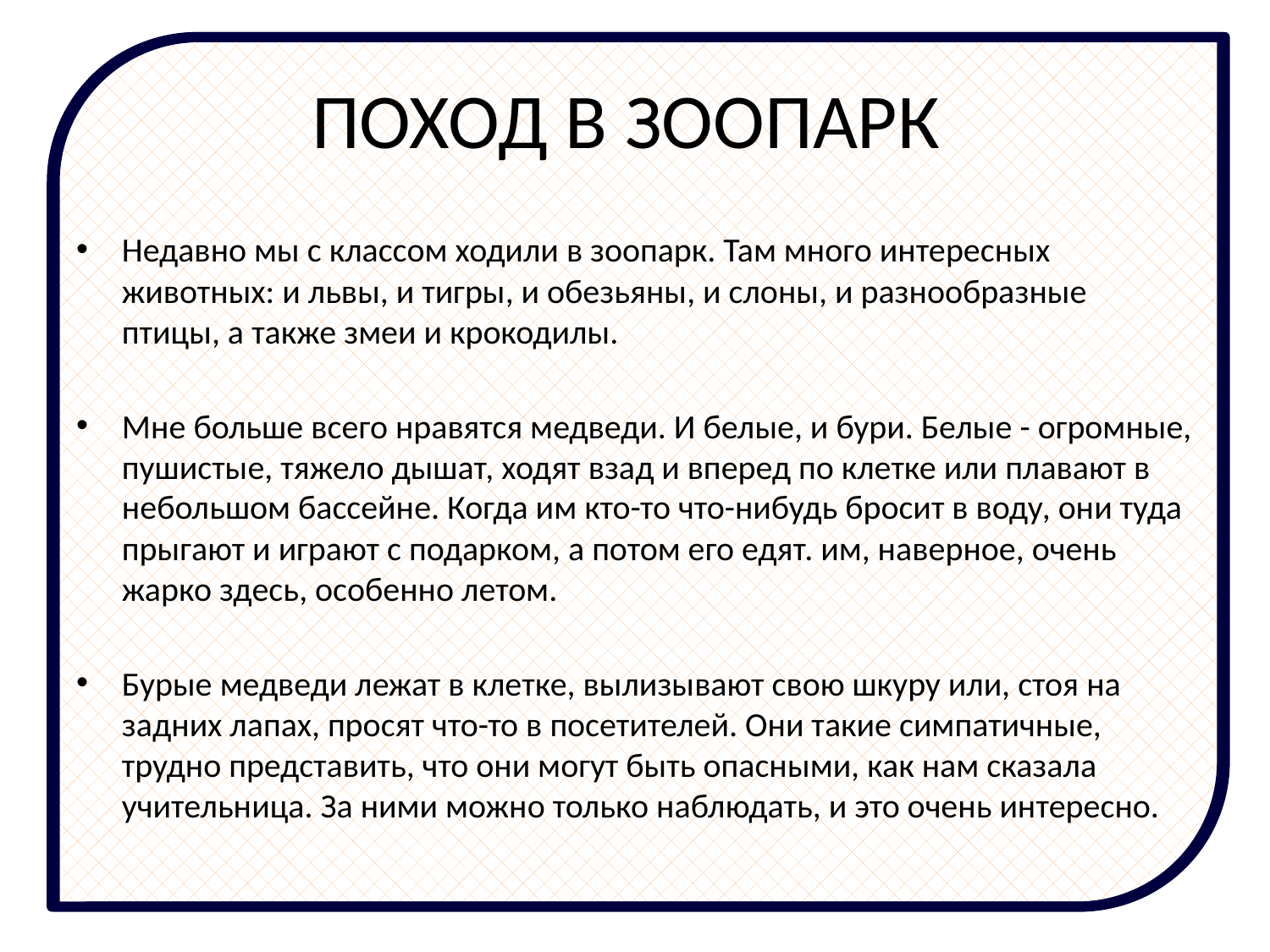

# ПОХОД В ЗООПАРК
Недавно мы с классом ходили в зоопарк. Там много интересных животных: и львы, и тигры, и обезьяны, и слоны, и разнообразные птицы, а также змеи и крокодилы.

Мне больше всего нравятся медведи. И белые, и бури. Белые - огромные, пушистые, тяжело дышат, ходят взад и вперед по клетке или плавают в небольшом бассейне. Когда им кто-то что-нибудь бросит в воду, они туда прыгают и играют с подарком, а потом его едят. им, наверное, очень жарко здесь, особенно летом.

Бурые медведи лежат в клетке, вылизывают свою шкуру или, стоя на задних лапах, просят что-то в посетителей. Они такие симпатичные, трудно представить, что они могут быть опасными, как нам сказала учительница. За ними можно только наблюдать, и это очень интересно.